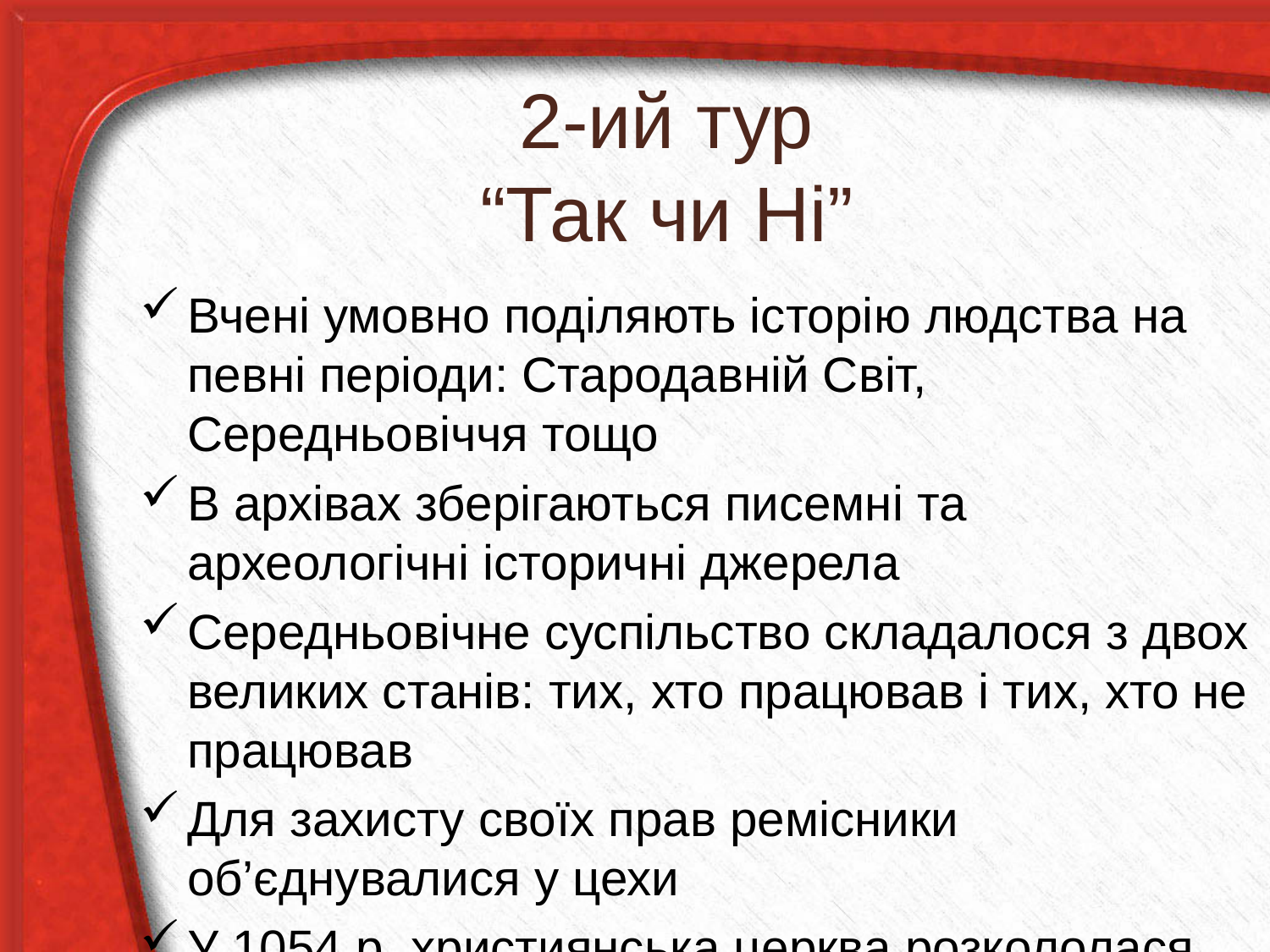

# 2-ий тур “Так чи Ні”
Вчені умовно поділяють історію людства на певні періоди: Стародавній Світ, Середньовіччя тощо
В архівах зберігаються писемні та археологічні історичні джерела
Середньовічне суспільство складалося з двох великих станів: тих, хто працював і тих, хто не працював
Для захисту своїх прав ремісники об’єднувалися у цехи
У 1054 р. християнська церква розкололася на католицьку і православну
Візантія, на відміну від Західної частини імперії, проіснувала набагато довше